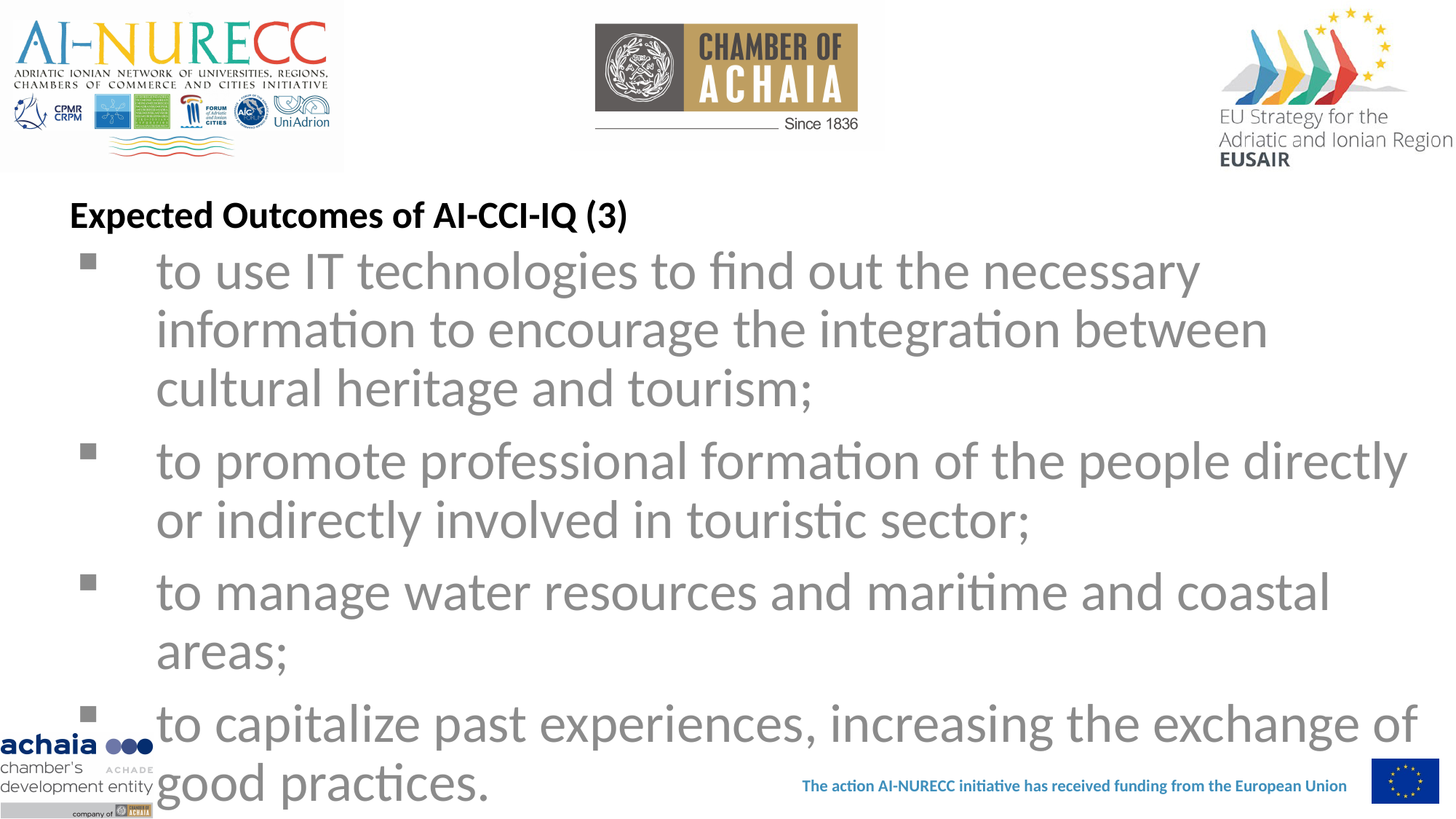

# Expected Outcomes of AI-CCI-IQ (3)
to use IT technologies to find out the necessary information to encourage the integration between cultural heritage and tourism;
to promote professional formation of the people directly or indirectly involved in touristic sector;
to manage water resources and maritime and coastal areas;
to capitalize past experiences, increasing the exchange of good practices.